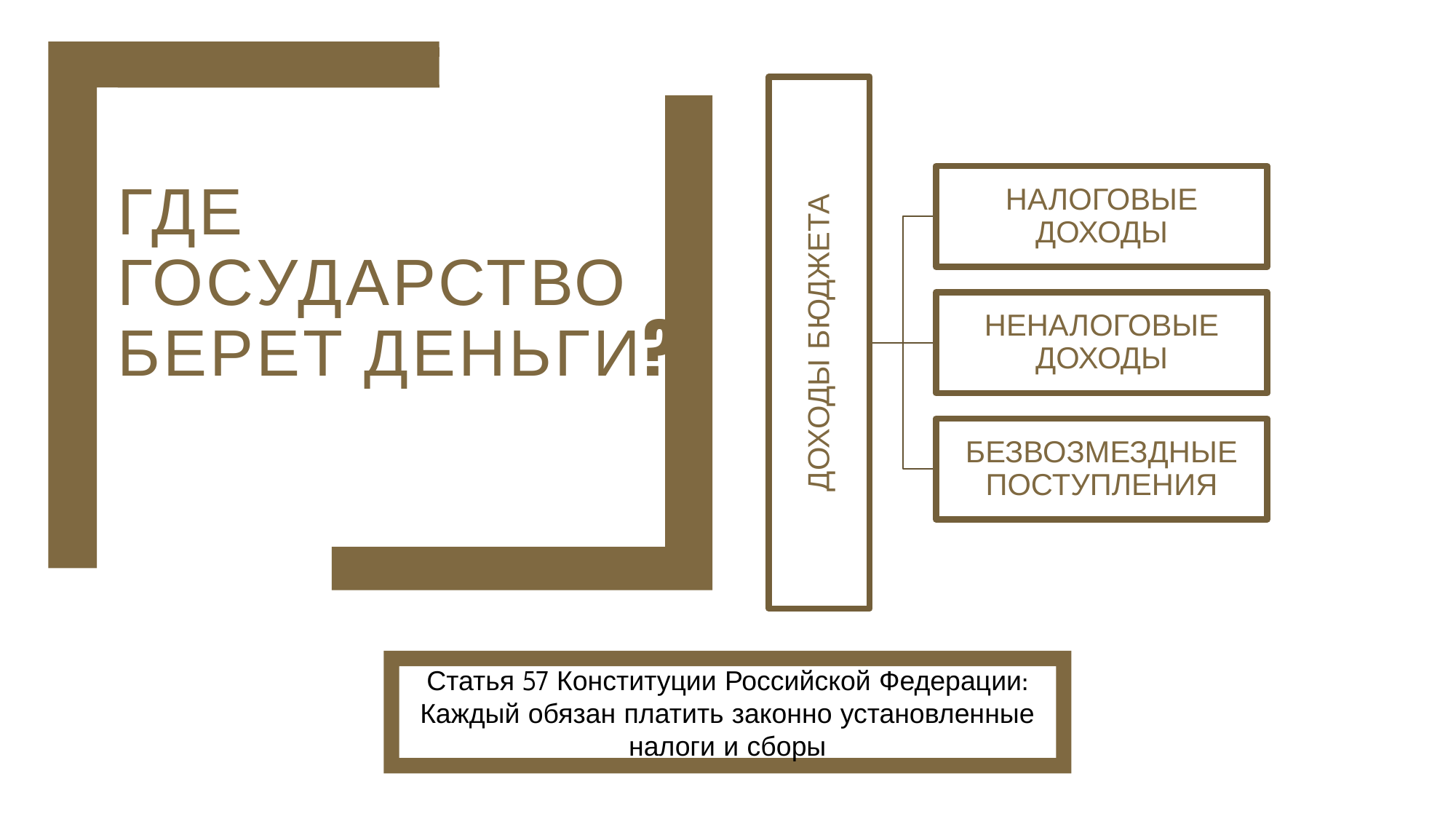

ДОХОДЫ БЮДЖЕТА
НАЛОГОВЫЕ ДОХОДЫ
НЕНАЛОГОВЫЕ ДОХОДЫ
БЕЗВОЗМЕЗДНЫЕ ПОСТУПЛЕНИЯ

# Где госУДАРСТво берет деньги?
Статья 57 Конституции Российской Федерации: Каждый обязан платить законно установленные налоги и сборы